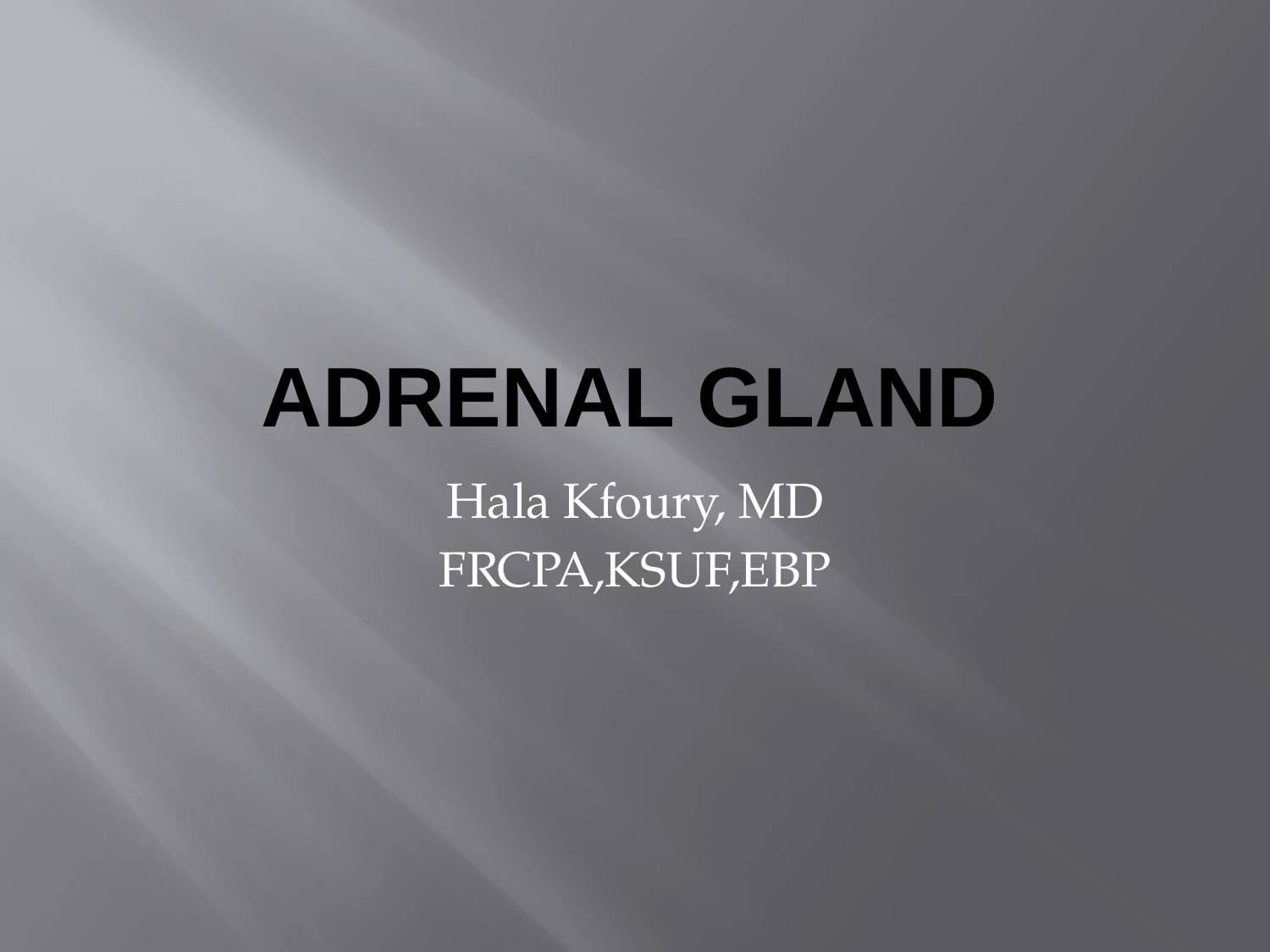

# Adrenal Gland
Hala Kfoury, MD
FRCPA,KSUF,EBP